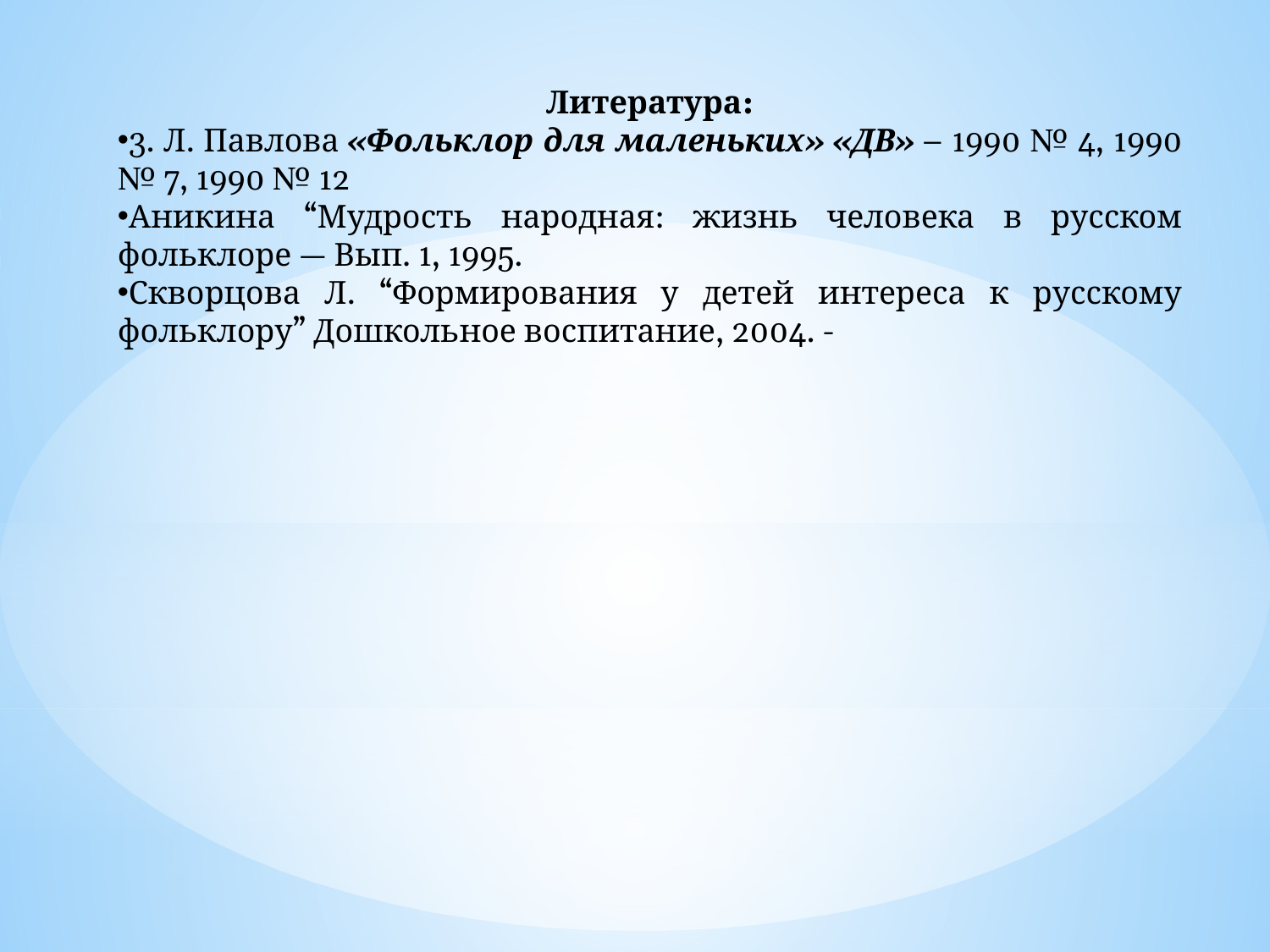

Литература:
3. Л. Павлова «Фольклор для маленьких» «ДВ» – 1990 № 4, 1990 № 7, 1990 № 12
Аникина “Мудрость народная: жизнь человека в русском фольклоре — Вып. 1, 1995.
Скворцова Л. “Формирования у детей интереса к русскому фольклору” Дошкольное воспитание, 2004. -